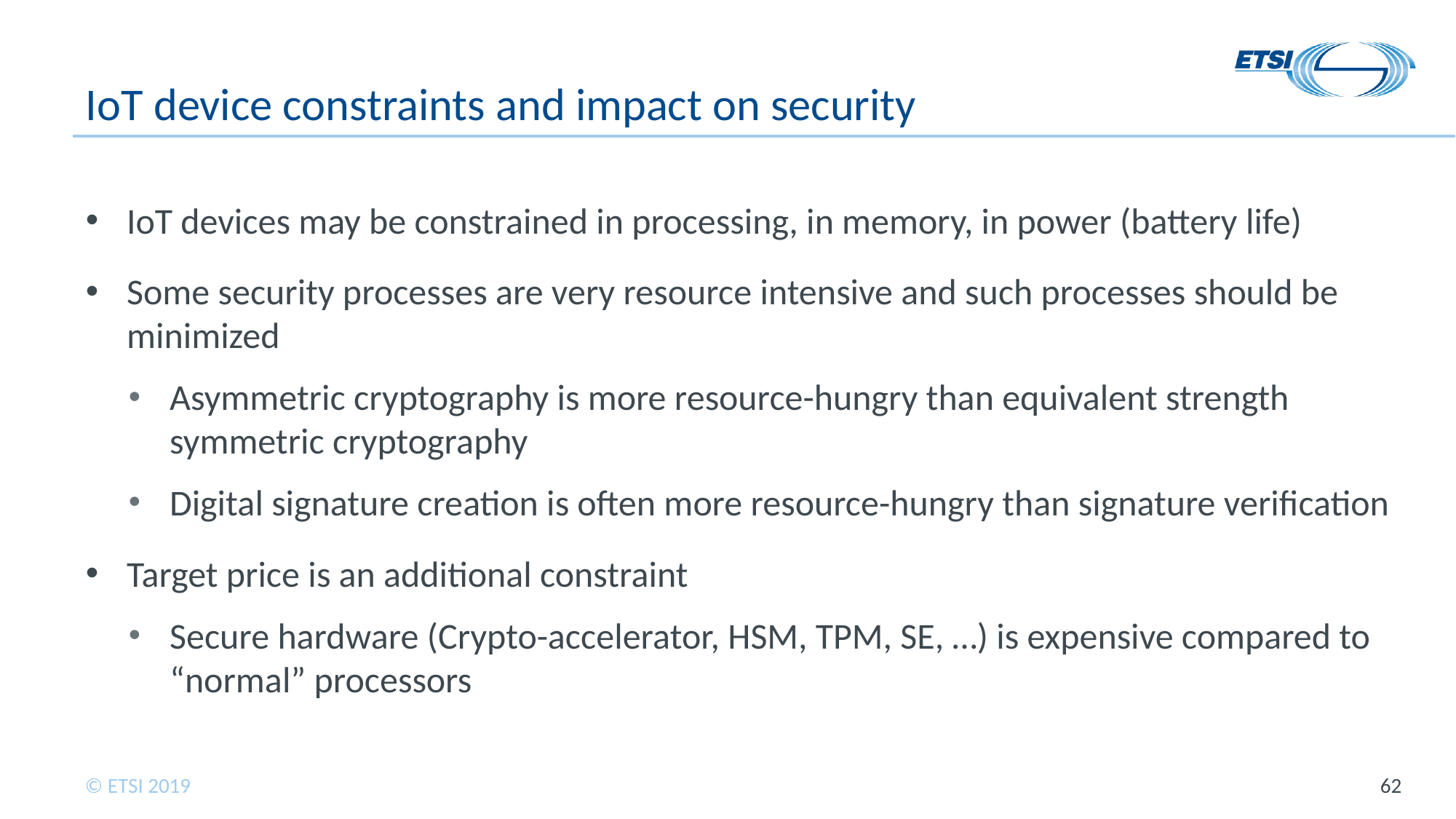

# IoT device constraints and impact on security
IoT devices may be constrained in processing, in memory, in power (battery life)
Some security processes are very resource intensive and such processes should be minimized
Asymmetric cryptography is more resource-hungry than equivalent strength symmetric cryptography
Digital signature creation is often more resource-hungry than signature verification
Target price is an additional constraint
Secure hardware (Crypto-accelerator, HSM, TPM, SE, …) is expensive compared to “normal” processors